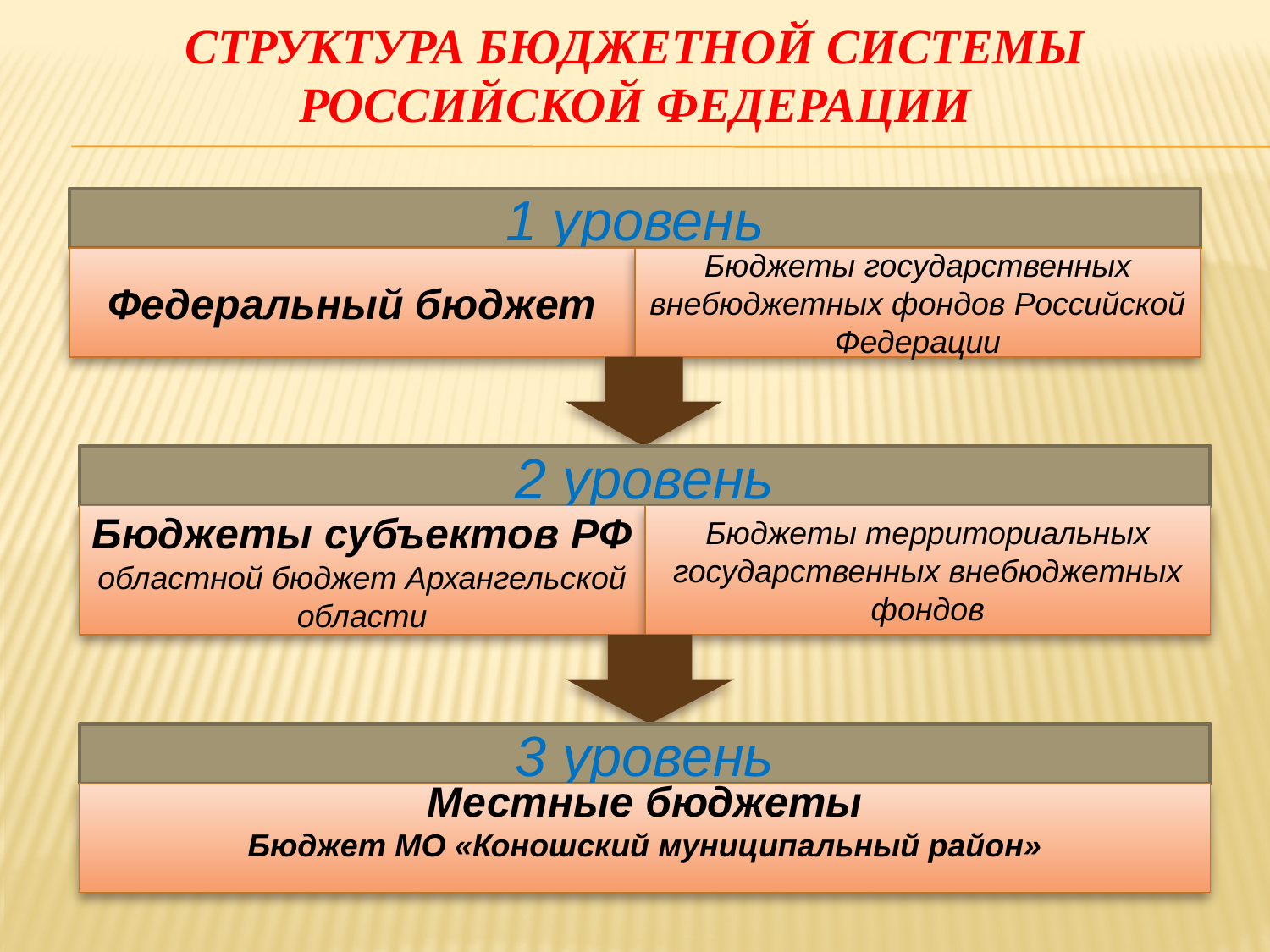

# СТРУКТУРА БЮДЖЕТНОЙ СИСТЕМЫ РОССИЙСКОЙ ФЕДЕРАЦИИ
1 уровень
Федеральный бюджет
Бюджеты государственных внебюджетных фондов Российской Федерации

2 уровень
Бюджеты субъектов РФ
областной бюджет Архангельской области
Бюджеты территориальных государственных внебюджетных фондов

3 уровень
Местные бюджеты
Бюджет МО «Коношский муниципальный район»